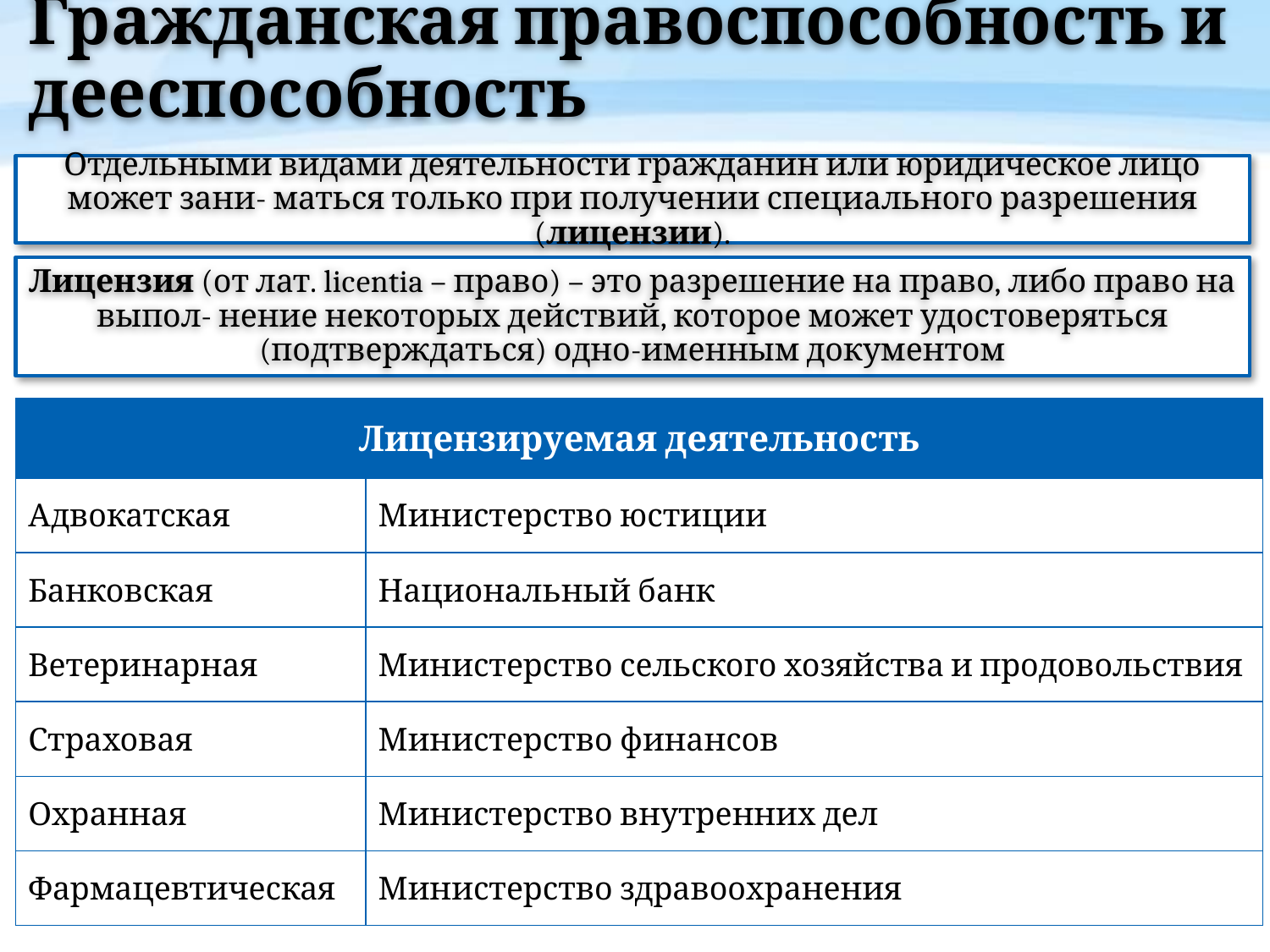

# Гражданская правоспособность и дееспособность

Отдельными видами деятельности гражданин или юридическое лицо может зани- маться только при получении специального разрешения (лицензии).

Лицензия (от лат. licentia – право) – это разрешение на право, либо право на выпол- нение некоторых действий, которое может удостоверяться (подтверждаться) одно-именным документом
| Лицензируемая деятельность |  |
| --- | --- |
| Адвокатская | Министерство юстиции |
| Банковская | Национальный банк |
| Ветеринарная | Министерство сельского хозяйства и продовольствия |
| Страховая | Министерство финансов |
| Охранная | Министерство внутренних дел |
| Фармацевтическая | Министерство здравоохранения |